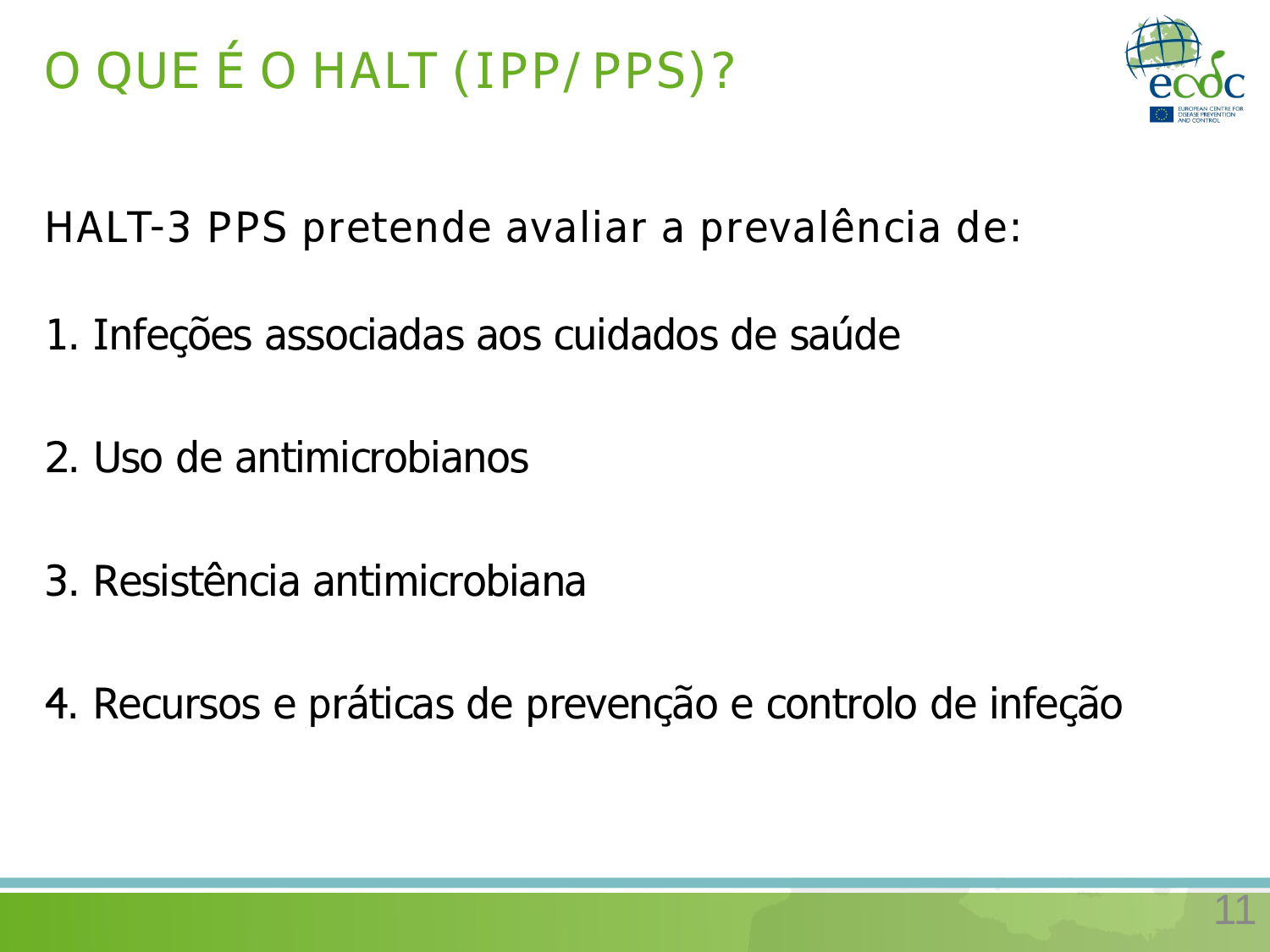

# O QUE É O HALT (IPP/PPS)?
HALT-3 PPS pretende avaliar a prevalência de:
1. Infeções associadas aos cuidados de saúde

2. Uso de antimicrobianos

3. Resistência antimicrobiana

4. Recursos e práticas de prevenção e controlo de infeção
11